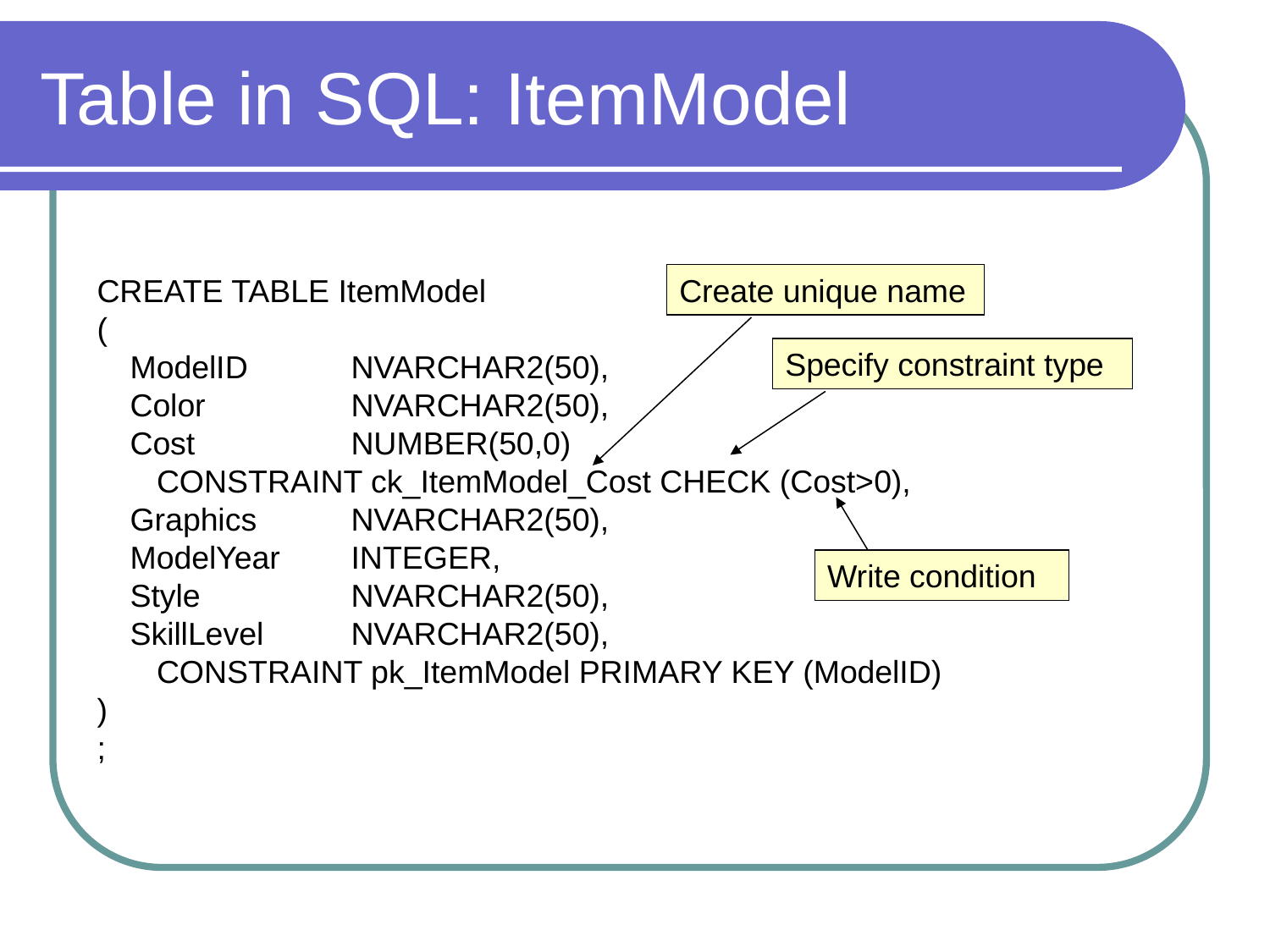

# Table in SQL: ItemModel
CREATE TABLE ItemModel
(
	ModelID	NVARCHAR2(50),
	Color	NVARCHAR2(50),
	Cost	NUMBER(50,0)
	   CONSTRAINT ck_ItemModel_Cost CHECK (Cost>0),
	Graphics	NVARCHAR2(50),
	ModelYear	INTEGER,
	Style	NVARCHAR2(50),
	SkillLevel	NVARCHAR2(50),
	   CONSTRAINT pk_ItemModel PRIMARY KEY (ModelID)
)
;
Create unique name

Specify constraint type

Write condition